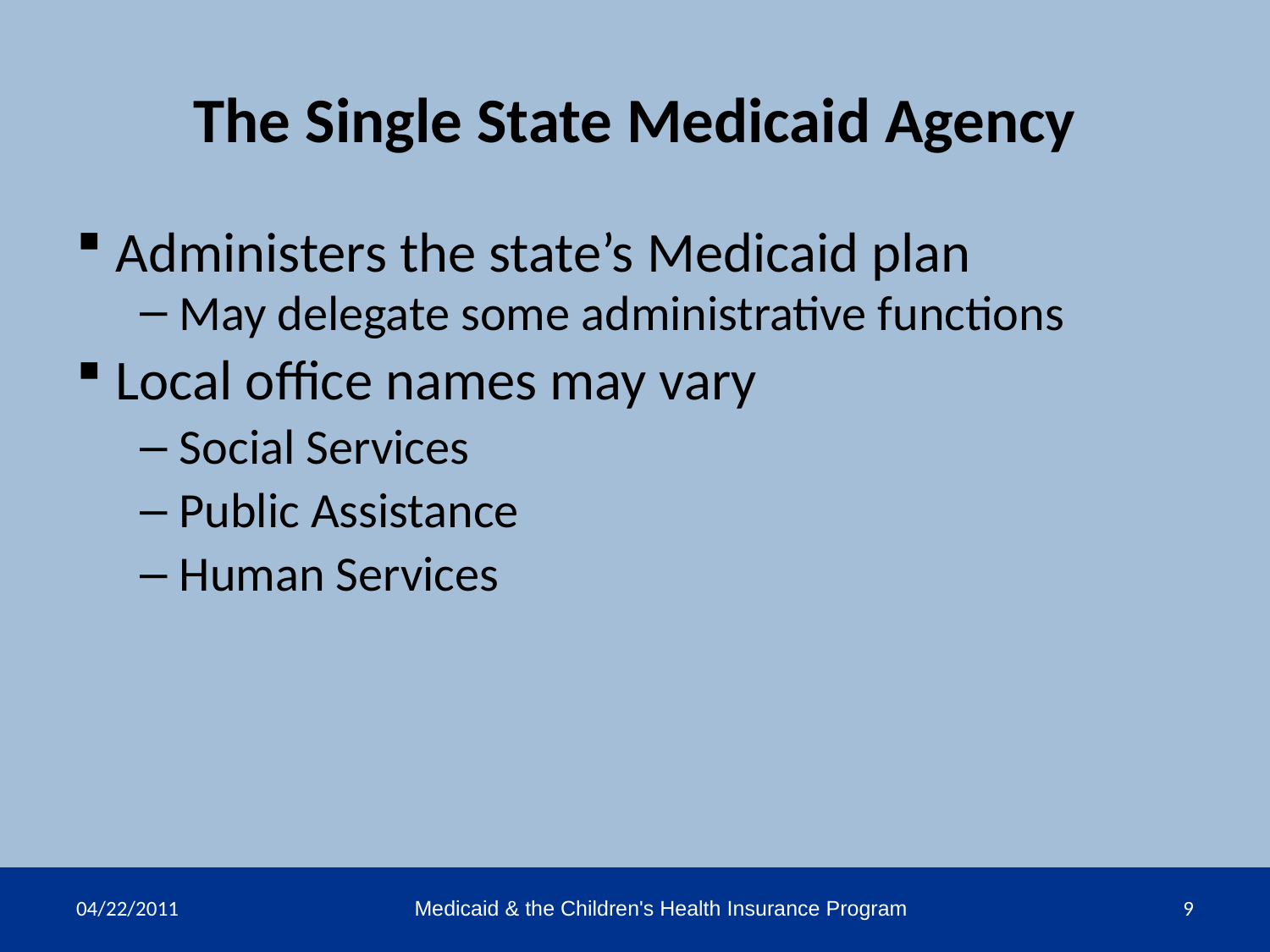

# The Single State Medicaid Agency
Administers the state’s Medicaid plan
May delegate some administrative functions
Local office names may vary
Social Services
Public Assistance
Human Services

04/22/2011
Medicaid & the Children's Health Insurance Program
9